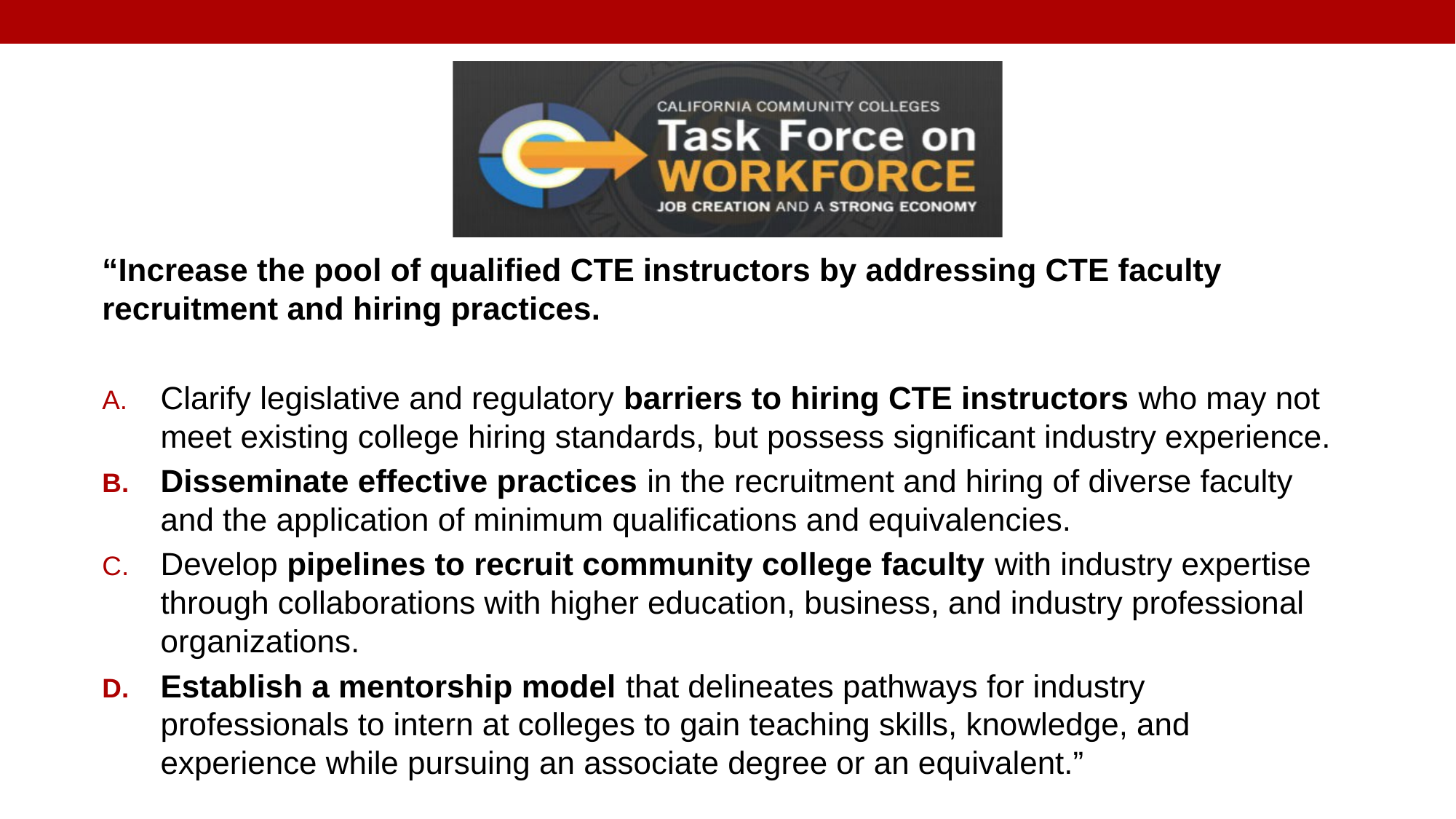

“Increase the pool of qualified CTE instructors by addressing CTE faculty recruitment and hiring practices.

Clarify legislative and regulatory barriers to hiring CTE instructors who may not meet existing college hiring standards, but possess significant industry experience.
Disseminate effective practices in the recruitment and hiring of diverse faculty and the application of minimum qualifications and equivalencies.
Develop pipelines to recruit community college faculty with industry expertise through collaborations with higher education, business, and industry professional organizations.
Establish a mentorship model that delineates pathways for industry professionals to intern at colleges to gain teaching skills, knowledge, and experience while pursuing an associate degree or an equivalent.”